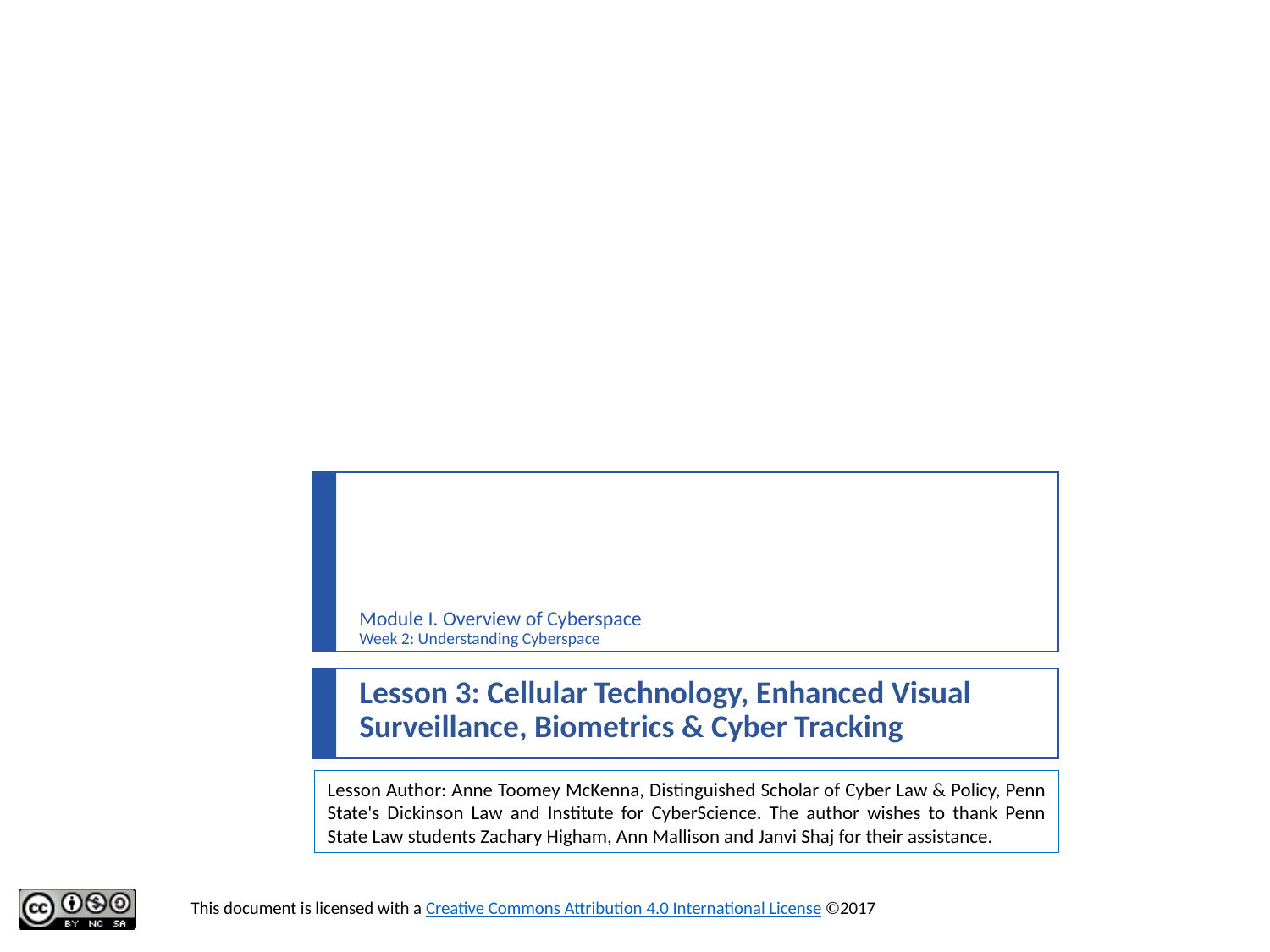

# Module I. Overview of Cyberspace Week 2: Understanding Cyberspace
Lesson 3: Cellular Technology, Enhanced Visual Surveillance, Biometrics & Cyber Tracking
Lesson Author: Anne Toomey McKenna, Distinguished Scholar of Cyber Law & Policy, Penn State's Dickinson Law and Institute for CyberScience. The author wishes to thank Penn State Law students Zachary Higham, Ann Mallison and Janvi Shaj for their assistance.